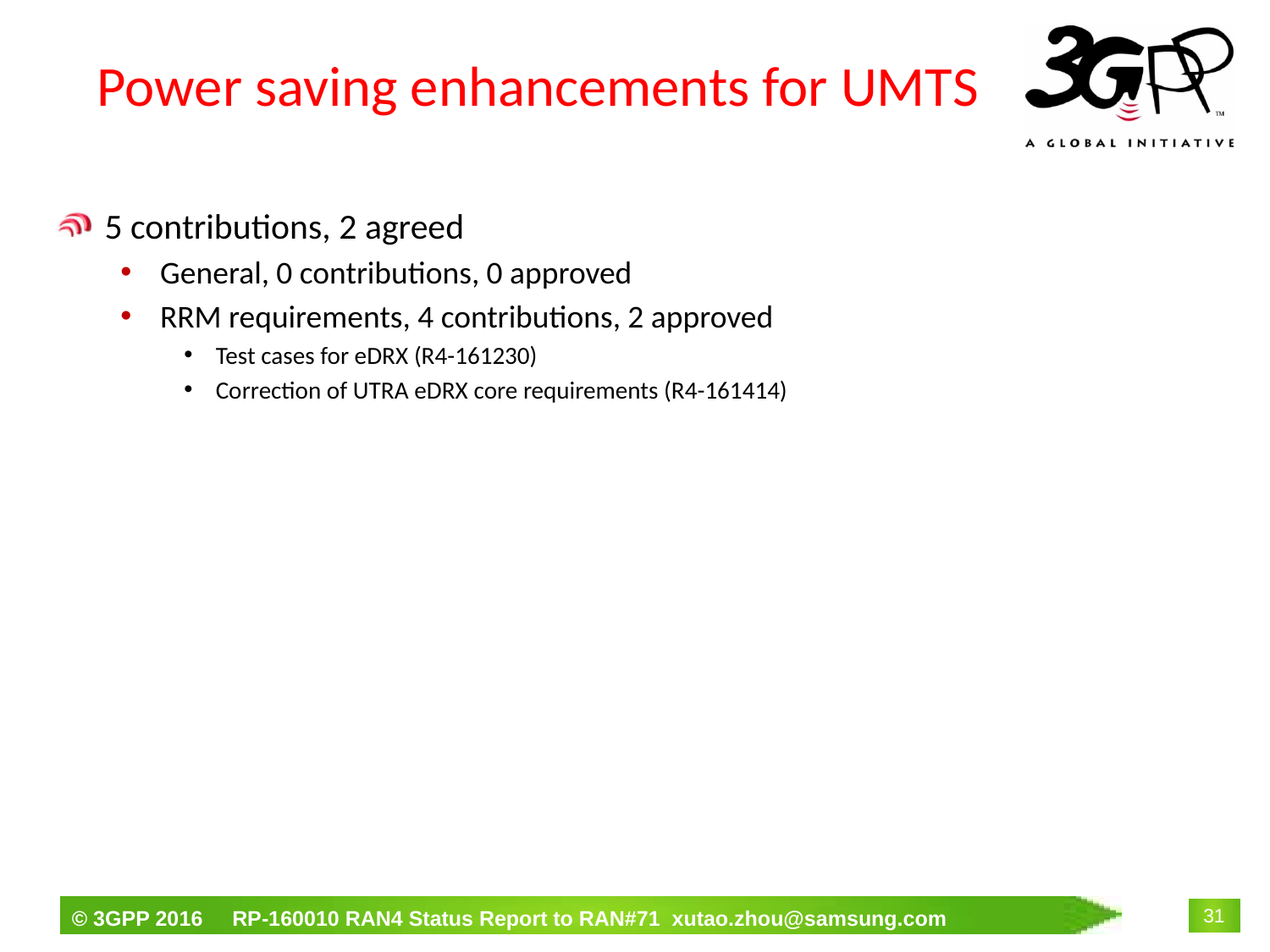

# Power saving enhancements for UMTS
5 contributions, 2 agreed
General, 0 contributions, 0 approved
RRM requirements, 4 contributions, 2 approved
Test cases for eDRX (R4-161230)
Correction of UTRA eDRX core requirements (R4-161414)